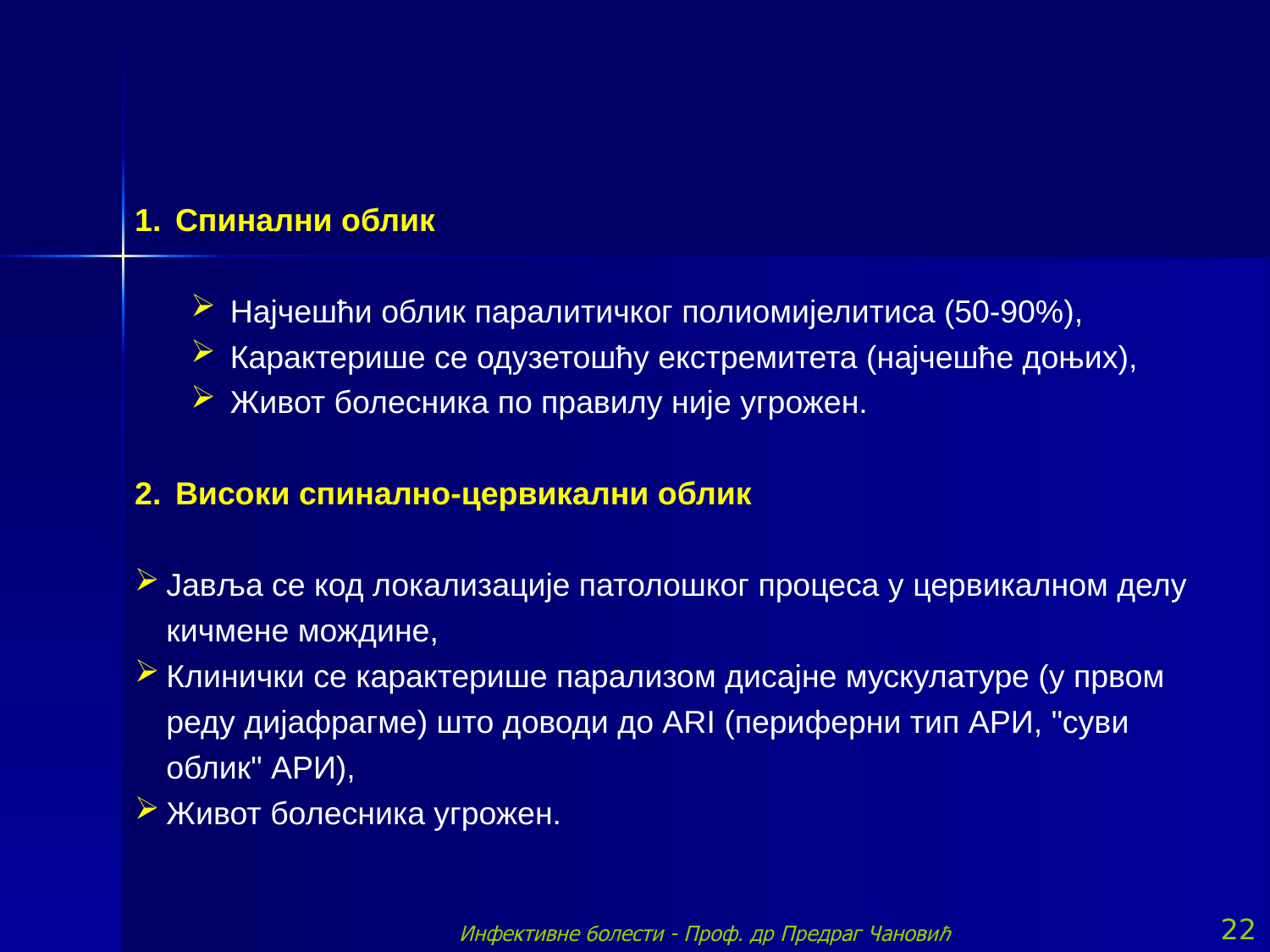

Спинални облик

Најчешћи облик паралитичког полиомијелитиса (50-90%),
Карактерише се одузетошћу екстремитета (најчешће доњих),
Живот болесника по правилу није угрожен.

 Високи спинално-цервикални облик

Јавља се код локализације патолошког процеса у цервикалном делу
кичмене мождине,
Клинички се карактерише парализом дисајне мускулатуре (у првом реду дијафрагме) што доводи до ARI (периферни тип АРИ, "суви облик" АРИ),
Живот болесника угрожен.
Инфективне болести - Проф. др Предраг Чановић
22